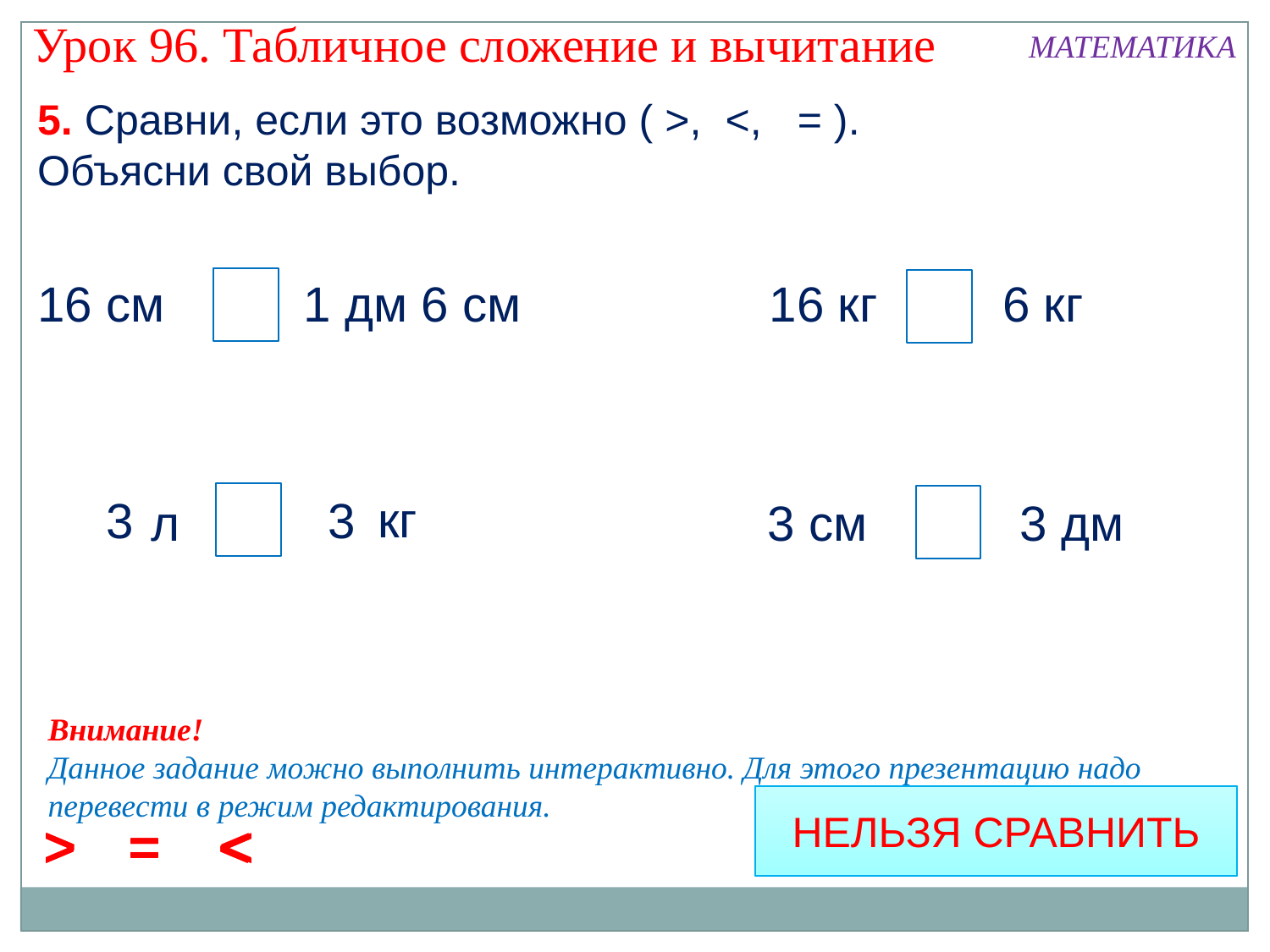

Урок 96. Табличное сложение и вычитание
МАТЕМАТИКА
5. Сравни, если это возможно ( >,  <,   = ).
Объясни свой выбор.
16 см     =   1 дм 6 см
16 кг    >   6 кг

кг
3  >          3

 л
3 см     <    3 дм

Внимание!
Данное задание можно выполнить интерактивно. Для этого презентацию надо перевести в режим редактирования.
НЕЛЬЗЯ СРАВНИТЬ
НЕЛЬЗЯ СРАВНИТЬ
 >
 >
=
<
 >
=
<
 >
=
<
 >
=
=
 >
=
<
 >
=
<
 >
=
<
<
<